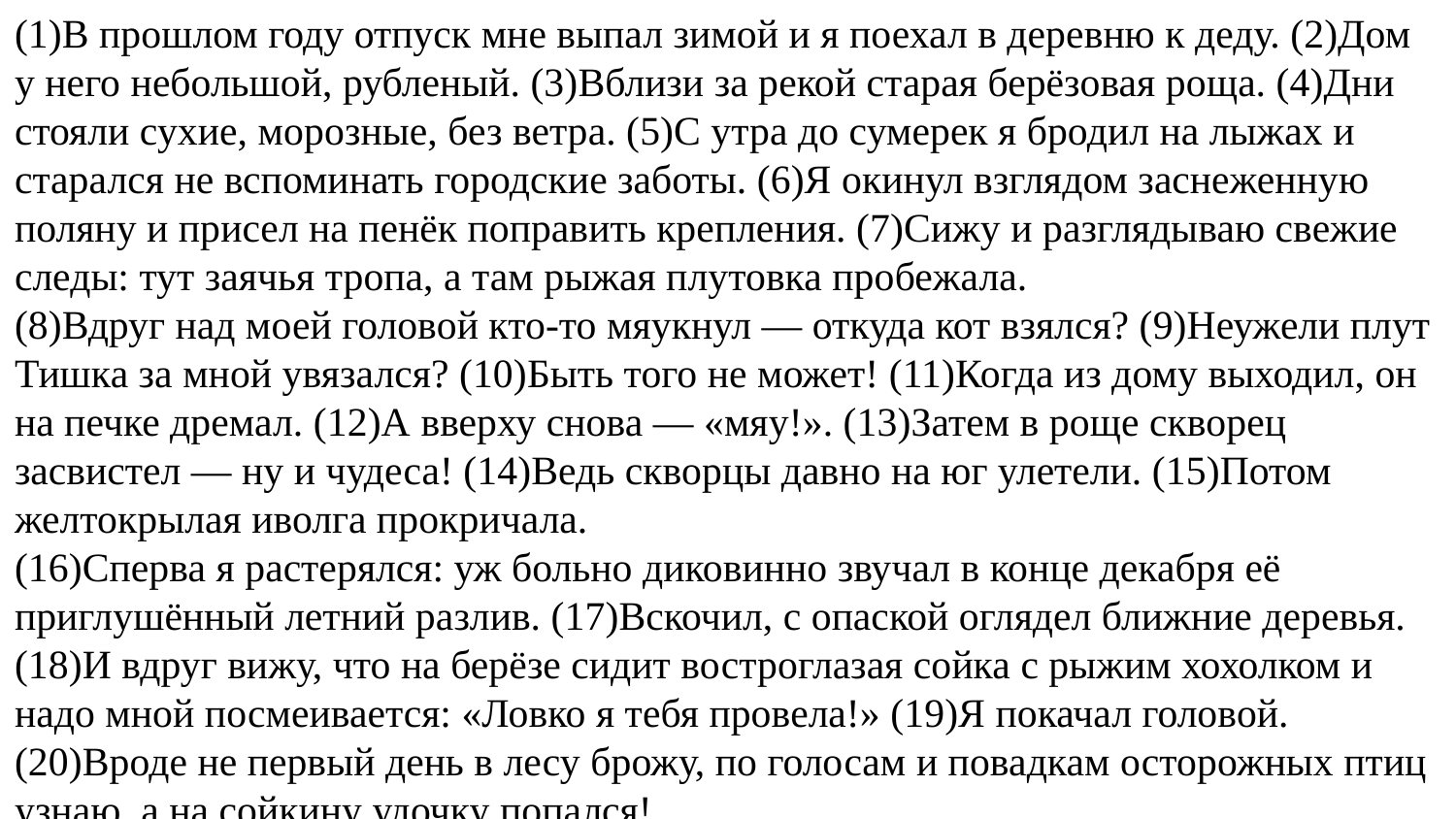

(1)В прошлом году отпуск мне выпал зимой и я поехал в деревню к деду. (2)Дом у него небольшой, рубленый. (3)Вблизи за рекой старая берёзовая роща. (4)Дни стояли сухие, морозные, без ветра. (5)С утра до сумерек я бродил на лыжах и старался не вспоминать городские заботы. (6)Я окинул взглядом заснеженную поляну и присел на пенёк поправить крепления. (7)Сижу и разглядываю свежие следы: тут заячья тропа, а там рыжая плутовка пробежала.
(8)Вдруг над моей головой кто-то мяукнул — откуда кот взялся? (9)Неужели плут Тишка за мной увязался? (10)Быть того не может! (11)Когда из дому выходил, он на печке дремал. (12)А вверху снова — «мяу!». (13)Затем в роще скворец засвистел — ну и чудеса! (14)Ведь скворцы давно на юг улетели. (15)Потом желтокрылая иволга прокричала.
(16)Сперва я растерялся: уж больно диковинно звучал в конце декабря её приглушённый летний разлив. (17)Вскочил, с опаской оглядел ближние деревья. (18)И вдруг вижу, что на берёзе сидит востроглазая сойка с рыжим хохолком и надо мной посмеивается: «Ловко я тебя провела!» (19)Я покачал головой. (20)Вроде не первый день в лесу брожу, по голосам и повадкам осторожных птиц узнаю, а на сойкину удочку попался!